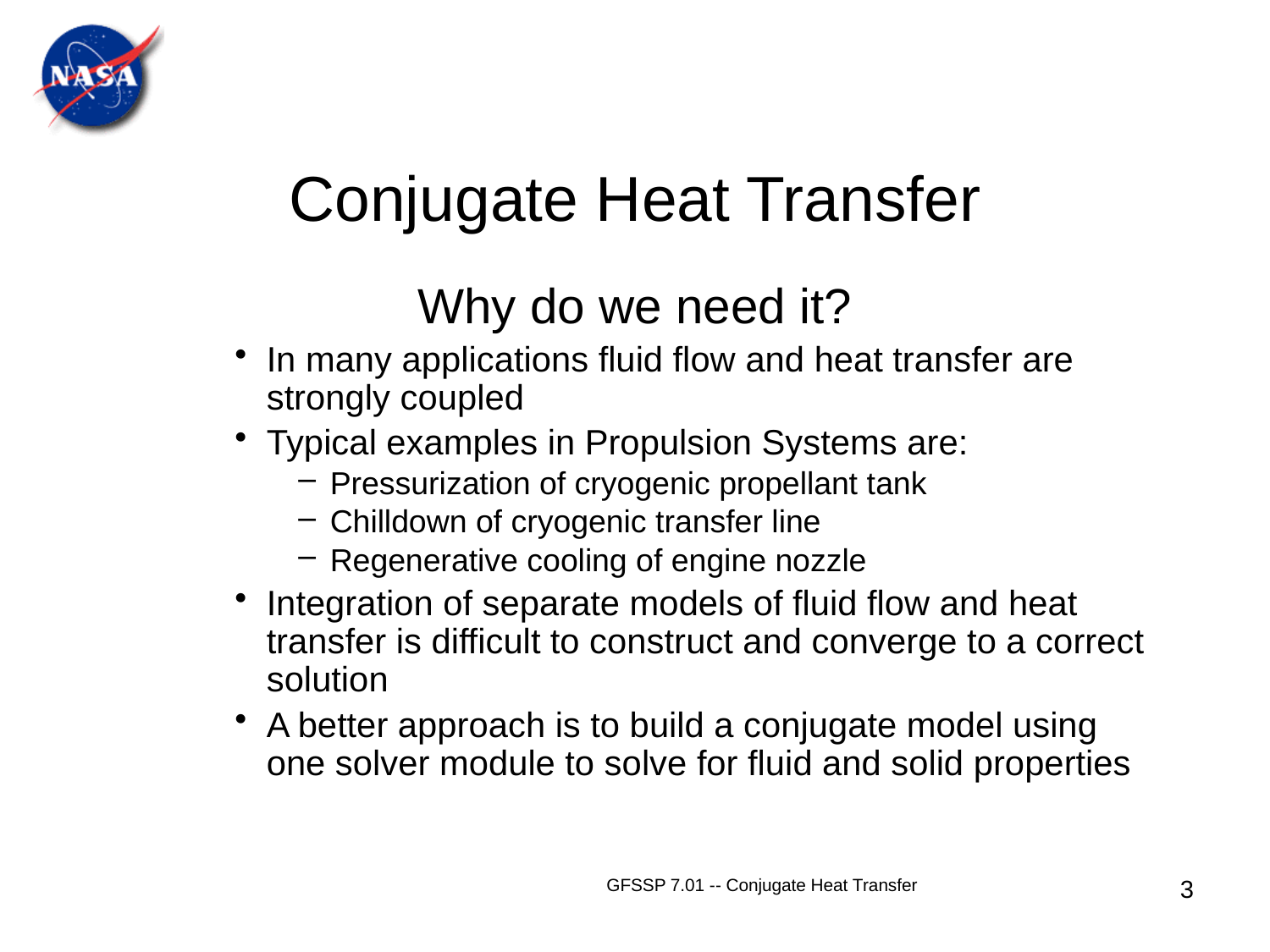

Conjugate Heat Transfer
Why do we need it?
In many applications fluid flow and heat transfer are strongly coupled
Typical examples in Propulsion Systems are:
Pressurization of cryogenic propellant tank
Chilldown of cryogenic transfer line
Regenerative cooling of engine nozzle
Integration of separate models of fluid flow and heat transfer is difficult to construct and converge to a correct solution
A better approach is to build a conjugate model using one solver module to solve for fluid and solid properties
3
GFSSP 7.01 -- Conjugate Heat Transfer